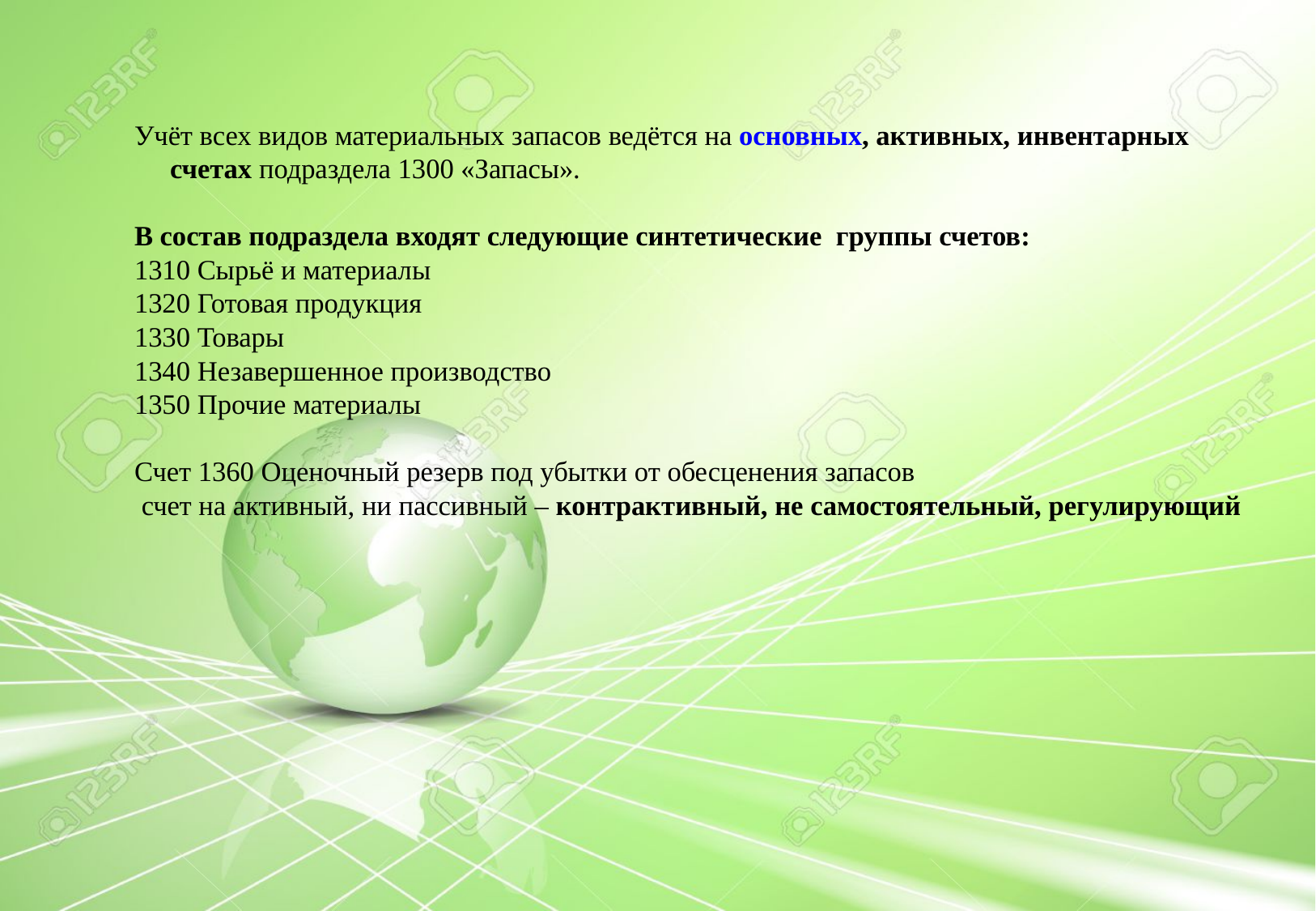

Учёт всех видов материальных запасов ведётся на основных, активных, инвентарных счетах подраздела 1300 «Запасы».

В состав подраздела входят следующие синтетические  группы счетов:
1310 Сырьё и материалы
1320 Готовая продукция
1330 Товары
1340 Незавершенное производство
1350 Прочие материалы

Счет 1360 Оценочный резерв под убытки от обесценения запасов
 счет на активный, ни пассивный – контрактивный, не самостоятельный, регулирующий